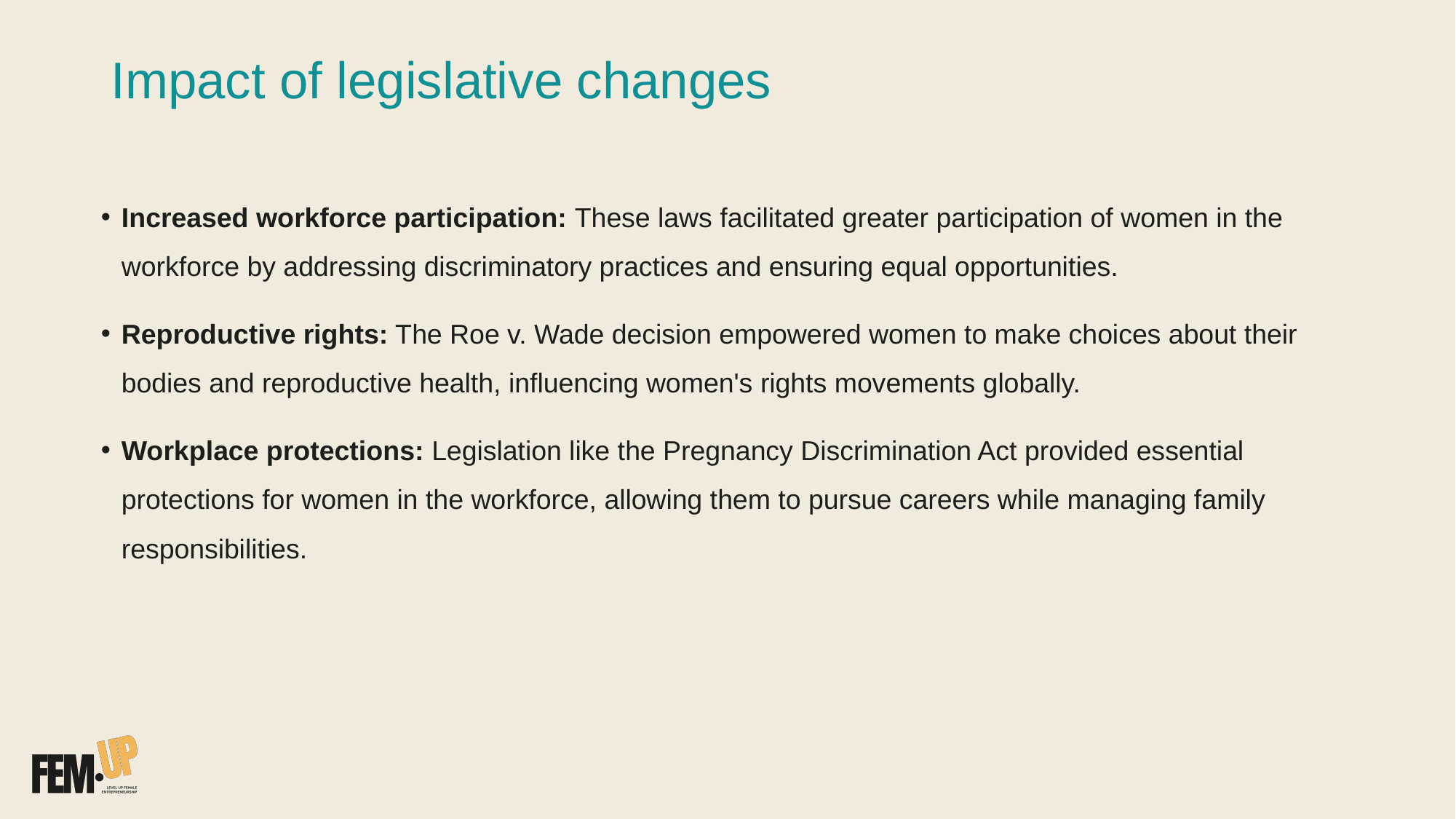

# Impact of legislative changes
Increased workforce participation: These laws facilitated greater participation of women in the workforce by addressing discriminatory practices and ensuring equal opportunities.
Reproductive rights: The Roe v. Wade decision empowered women to make choices about their bodies and reproductive health, influencing women's rights movements globally.
Workplace protections: Legislation like the Pregnancy Discrimination Act provided essential protections for women in the workforce, allowing them to pursue careers while managing family responsibilities.